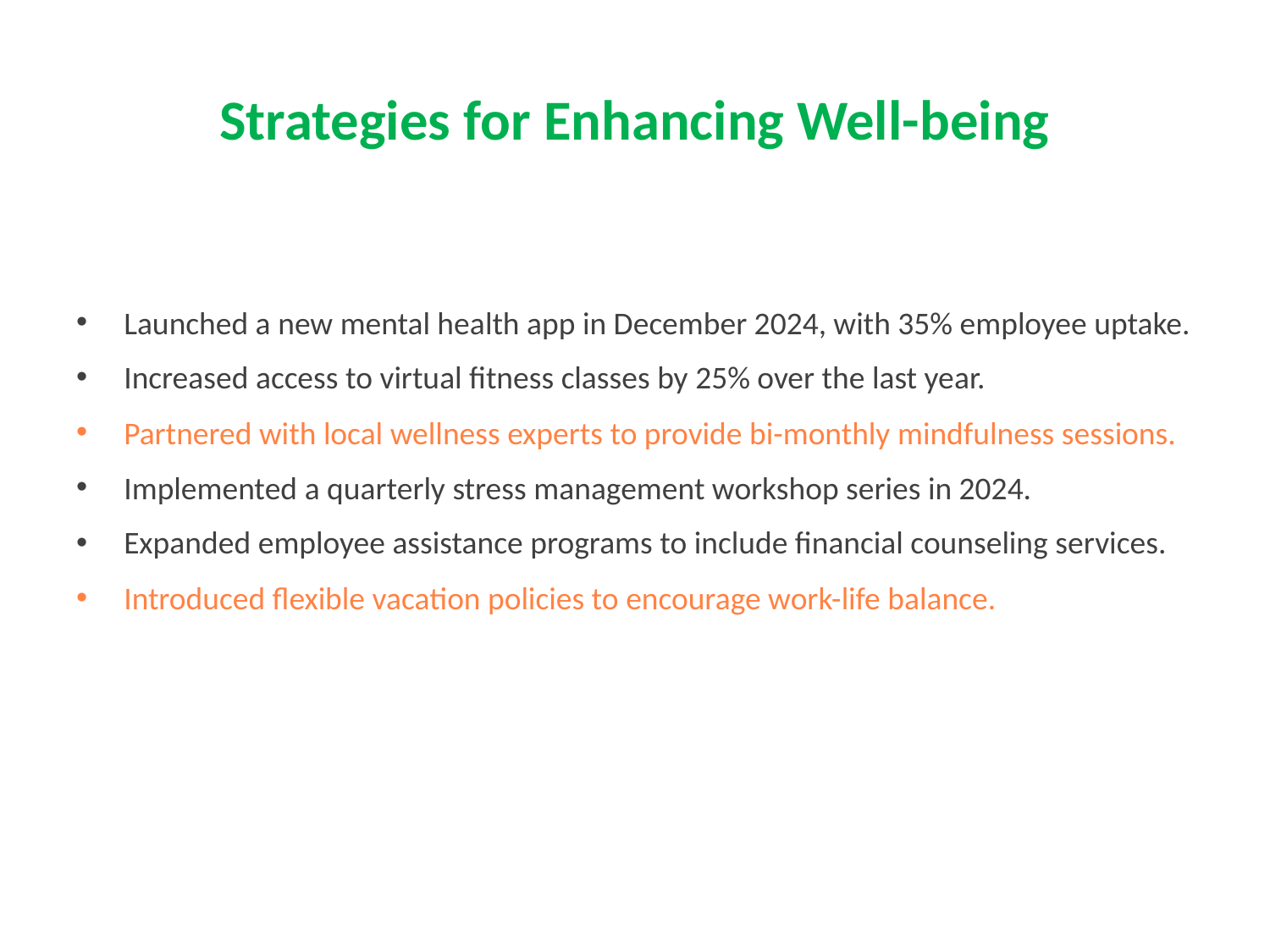

# Strategies for Enhancing Well-being

Launched a new mental health app in December 2024, with 35% employee uptake.
Increased access to virtual fitness classes by 25% over the last year.
Partnered with local wellness experts to provide bi-monthly mindfulness sessions.
Implemented a quarterly stress management workshop series in 2024.
Expanded employee assistance programs to include financial counseling services.
Introduced flexible vacation policies to encourage work-life balance.